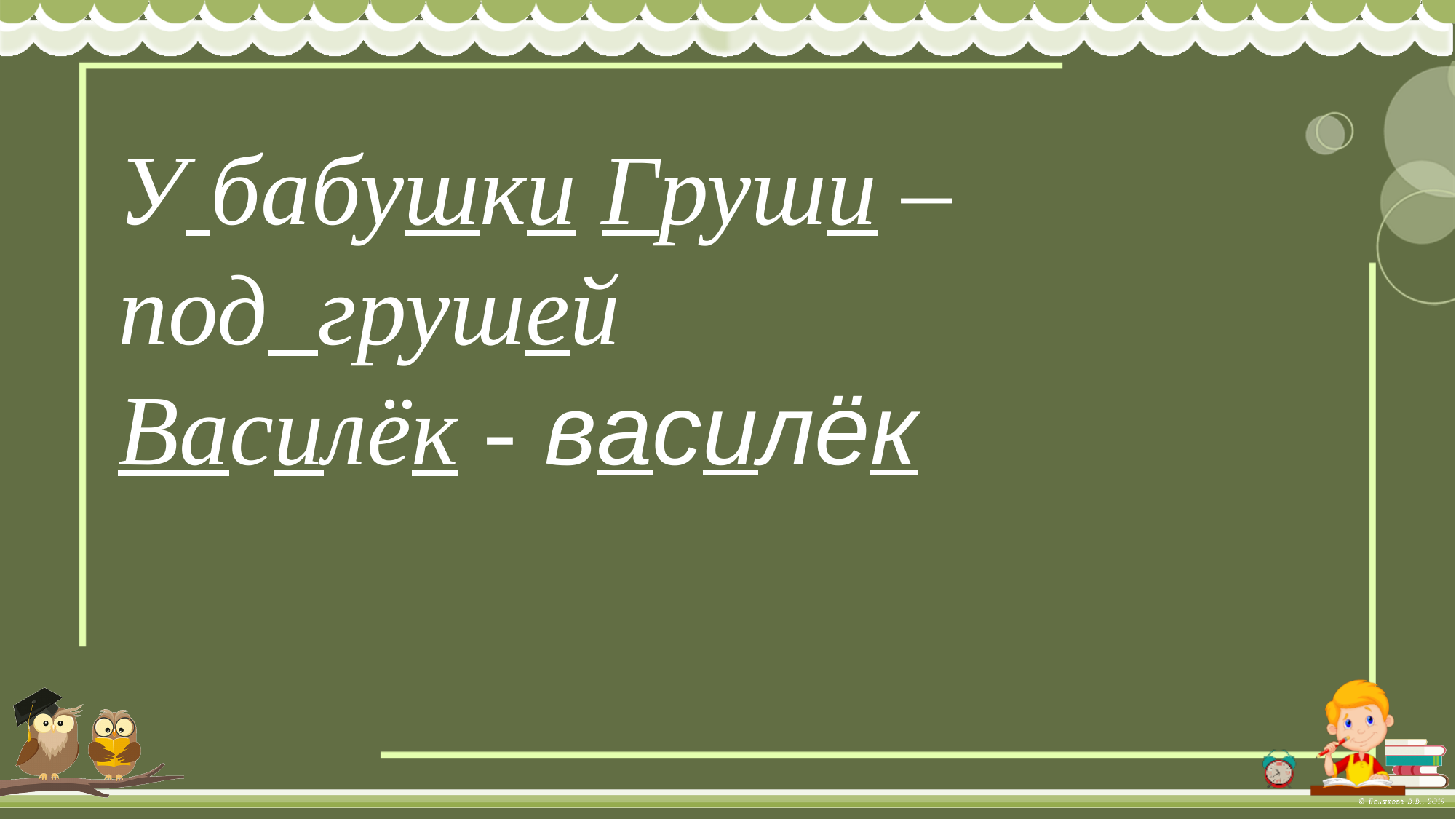

У бабушки Груши –
под  грушей
Василёк - василёк